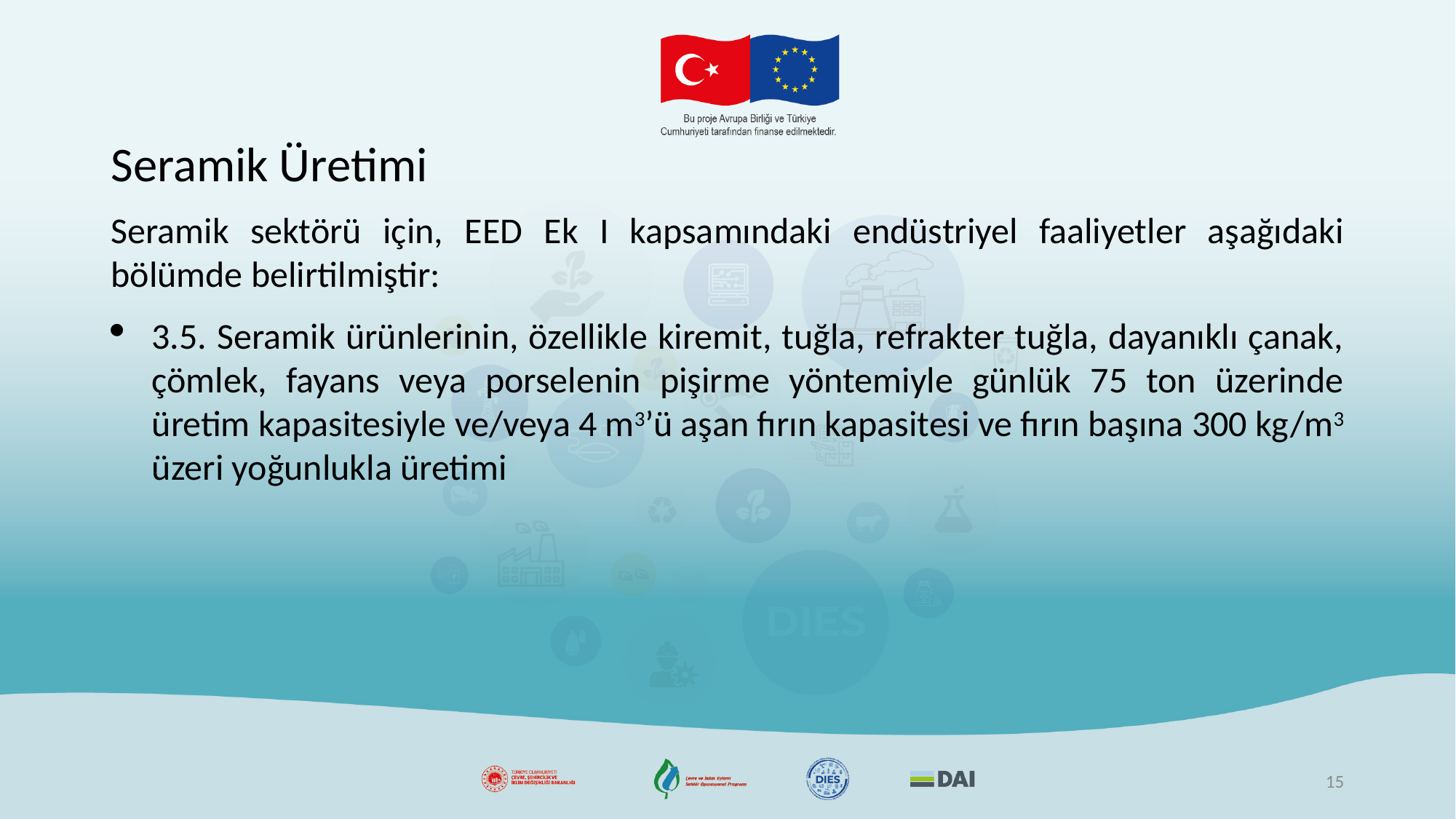

# Seramik Üretimi
Seramik sektörü için, EED Ek I kapsamındaki endüstriyel faaliyetler aşağıdaki bölümde belirtilmiştir:
3.5. Seramik ürünlerinin, özellikle kiremit, tuğla, refrakter tuğla, dayanıklı çanak, çömlek, fayans veya porselenin pişirme yöntemiyle günlük 75 ton üzerinde üretim kapasitesiyle ve/veya 4 m3’ü aşan fırın kapasitesi ve fırın başına 300 kg/m3 üzeri yoğunlukla üretimi

15